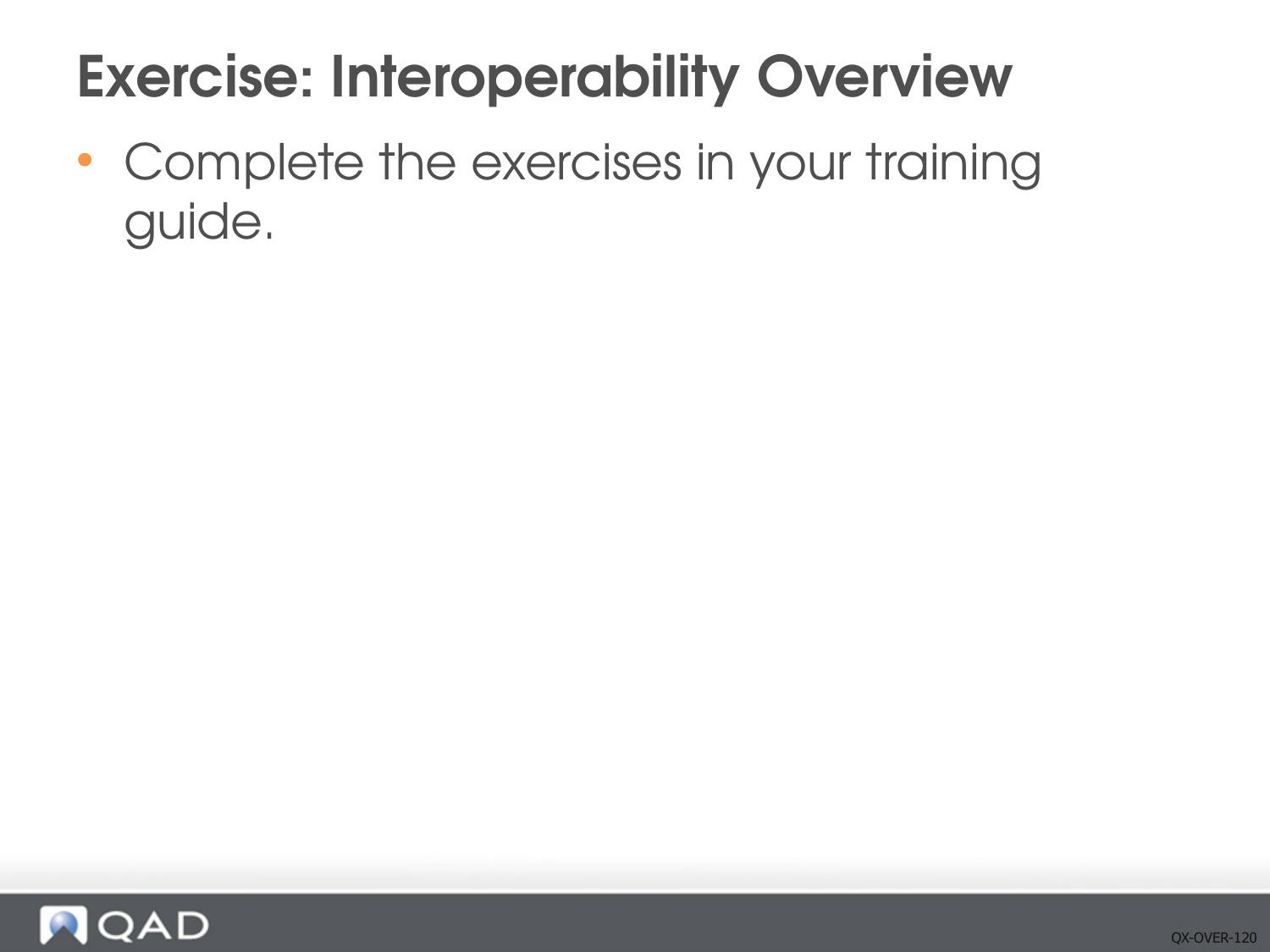

# Exercise: Interoperability Overview
Complete the exercises in your training guide.
QX-OVER-120